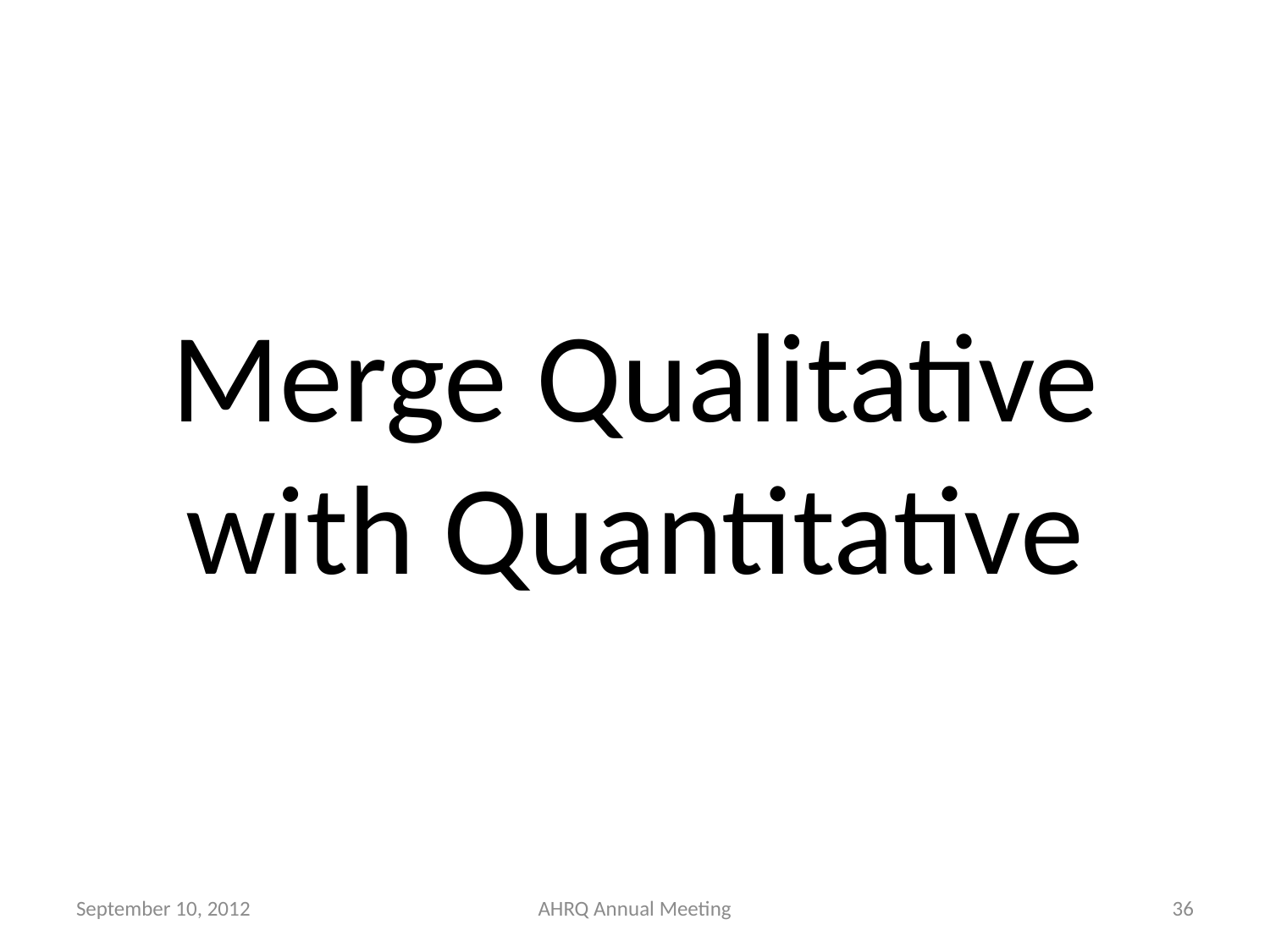

# Merge Qualitative with Quantitative
September 10, 2012
AHRQ Annual Meeting
36